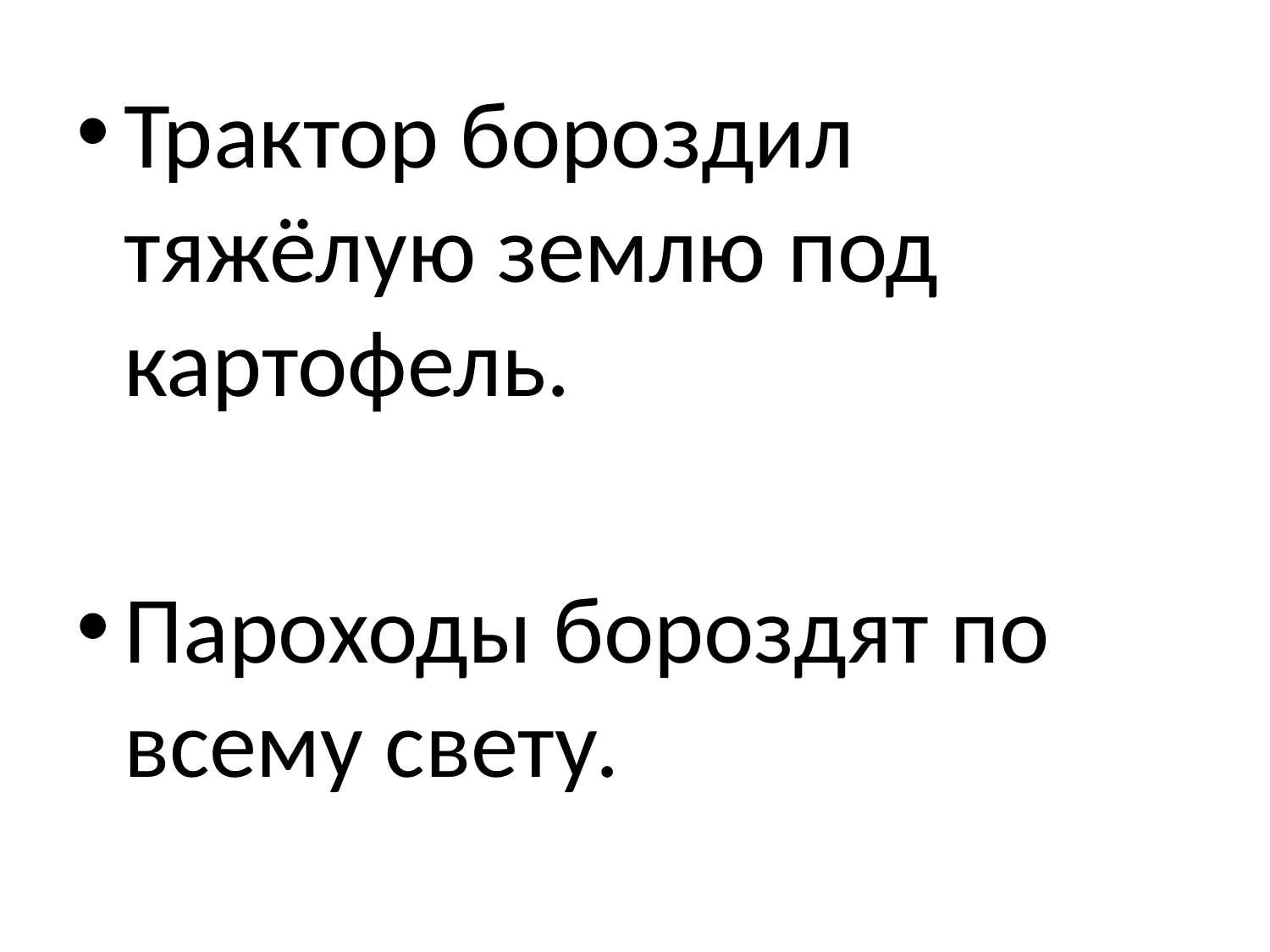

#
Трактор бороздил тяжёлую землю под картофель.

Пароходы бороздят по всему свету.